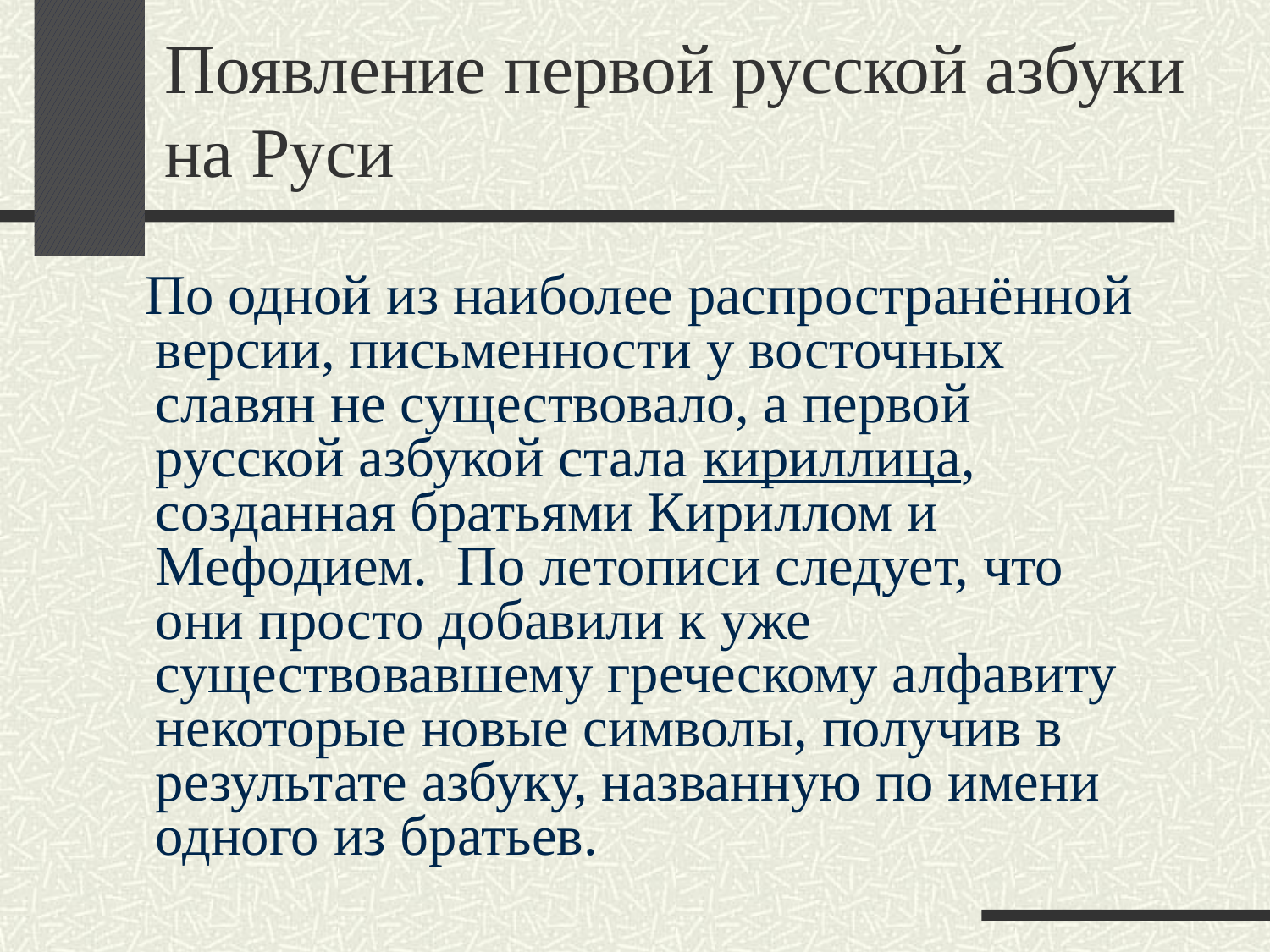

# Появление первой русской азбуки на Руси
   По одной из наиболее распространённой версии, письменности у восточных славян не существовало, а первой русской азбукой стала кириллица, созданная братьями Кириллом и Мефодием.  По летописи следует, что они просто добавили к уже существовавшему греческому алфавиту некоторые новые символы, получив в результате азбуку, названную по имени одного из братьев.